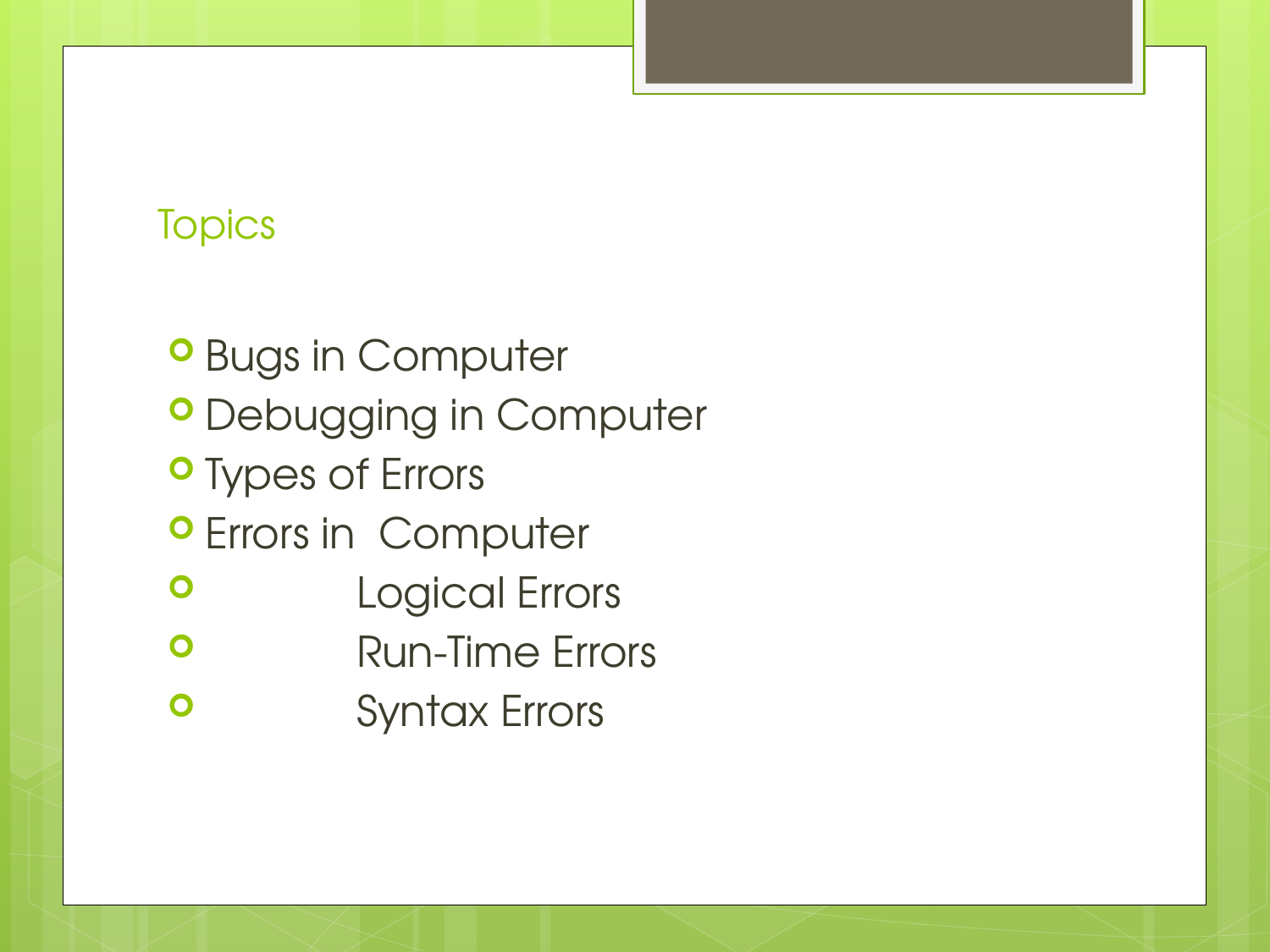

# Topics
Bugs in Computer
Debugging in Computer
Types of Errors
Errors in  Computer
             Logical Errors
             Run-Time Errors
             Syntax Errors